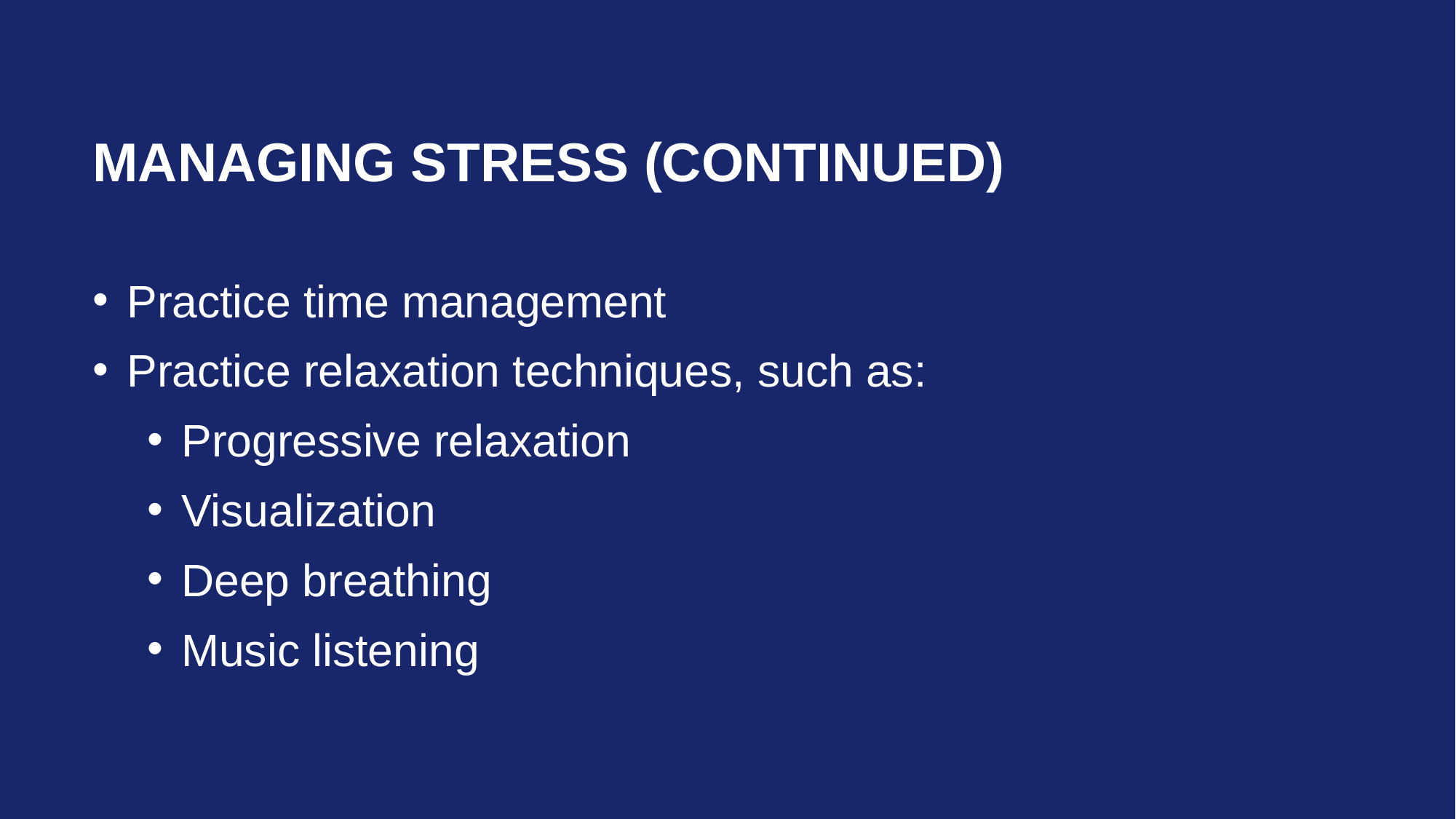

# Managing stress (continued)
Practice time management
Practice relaxation techniques, such as:
Progressive relaxation
Visualization
Deep breathing
Music listening